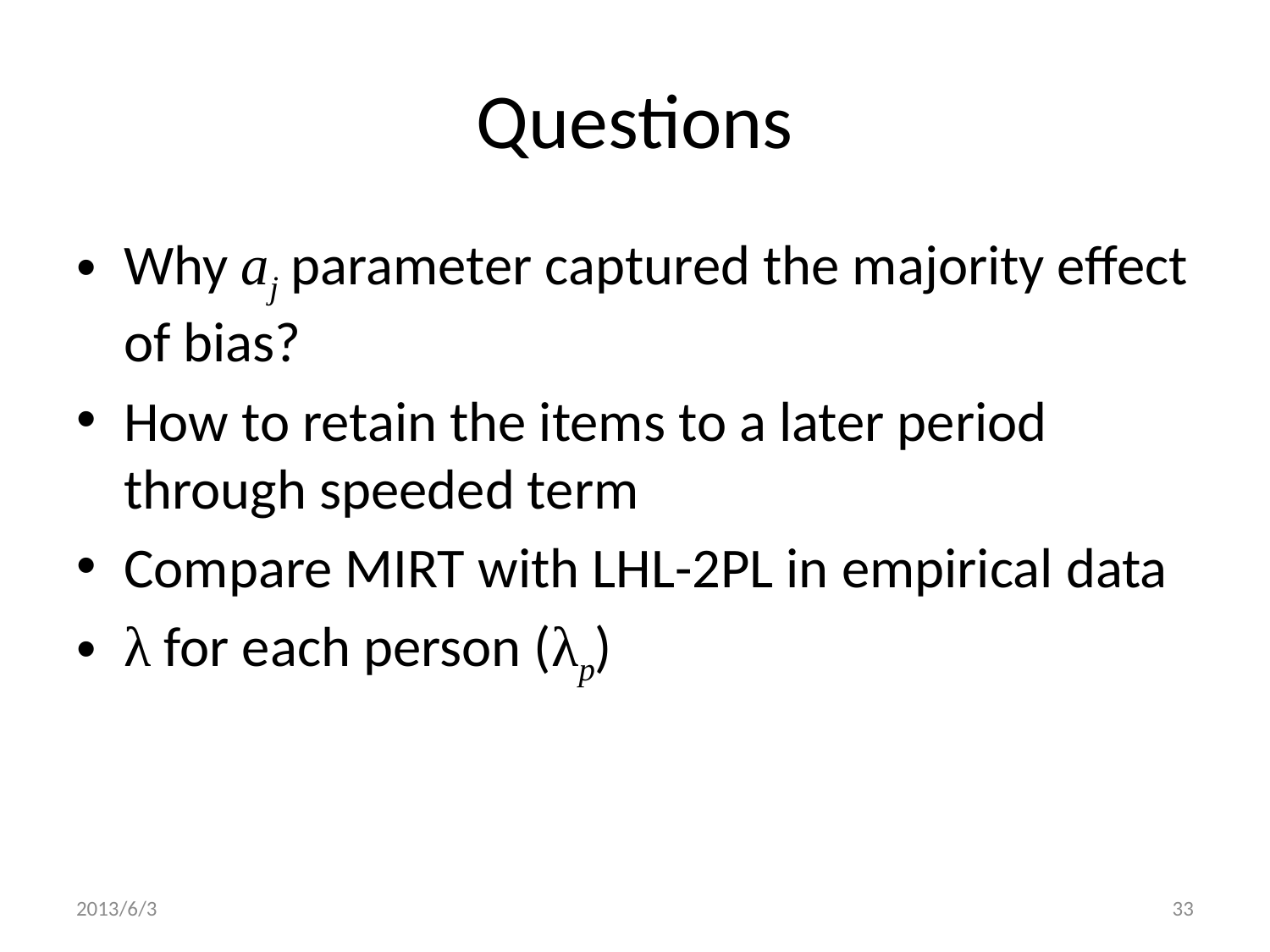

# Questions
Why aj parameter captured the majority effect of bias?
How to retain the items to a later period through speeded term
Compare MIRT with LHL-2PL in empirical data
λ for each person (λp)
2013/6/3
33